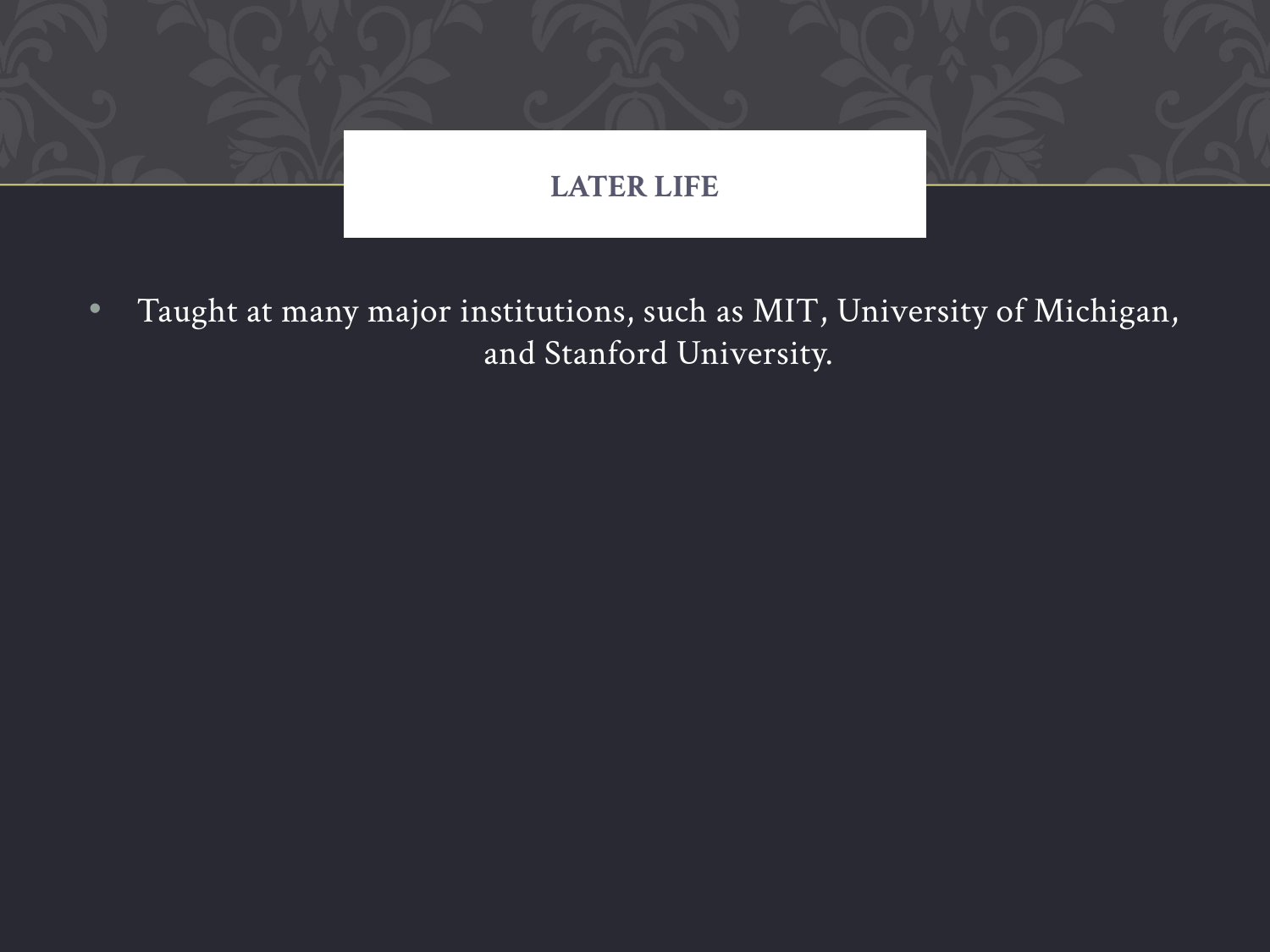

# Later Life
Taught at many major institutions, such as MIT, University of Michigan, and Stanford University.